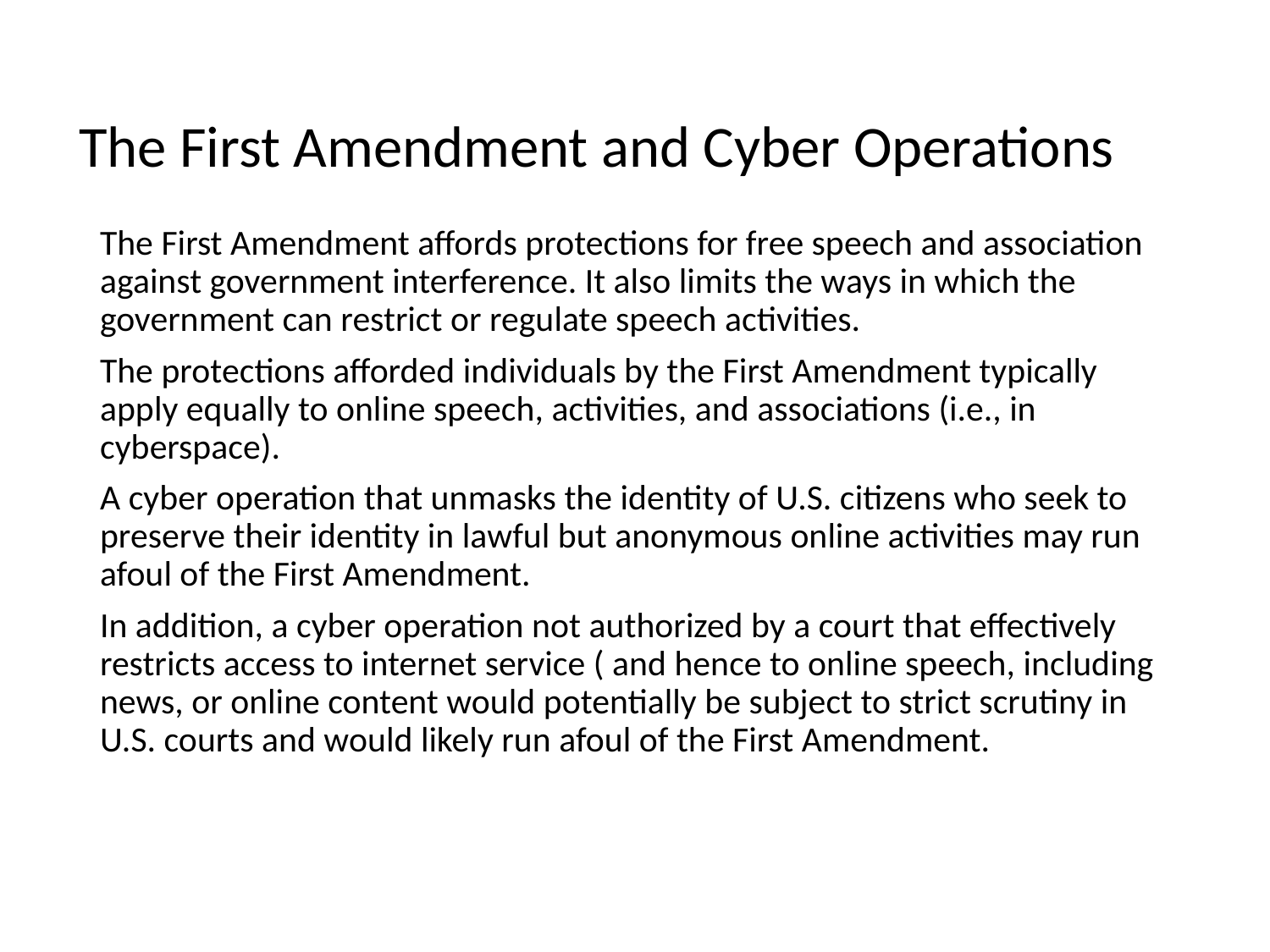

# The First Amendment and Cyber Operations
The First Amendment affords protections for free speech and association against government interference. It also limits the ways in which the government can restrict or regulate speech activities.
The protections afforded individuals by the First Amendment typically apply equally to online speech, activities, and associations (i.e., in cyberspace).
A cyber operation that unmasks the identity of U.S. citizens who seek to preserve their identity in lawful but anonymous online activities may run afoul of the First Amendment.
In addition, a cyber operation not authorized by a court that effectively restricts access to internet service ( and hence to online speech, including news, or online content would potentially be subject to strict scrutiny in U.S. courts and would likely run afoul of the First Amendment.